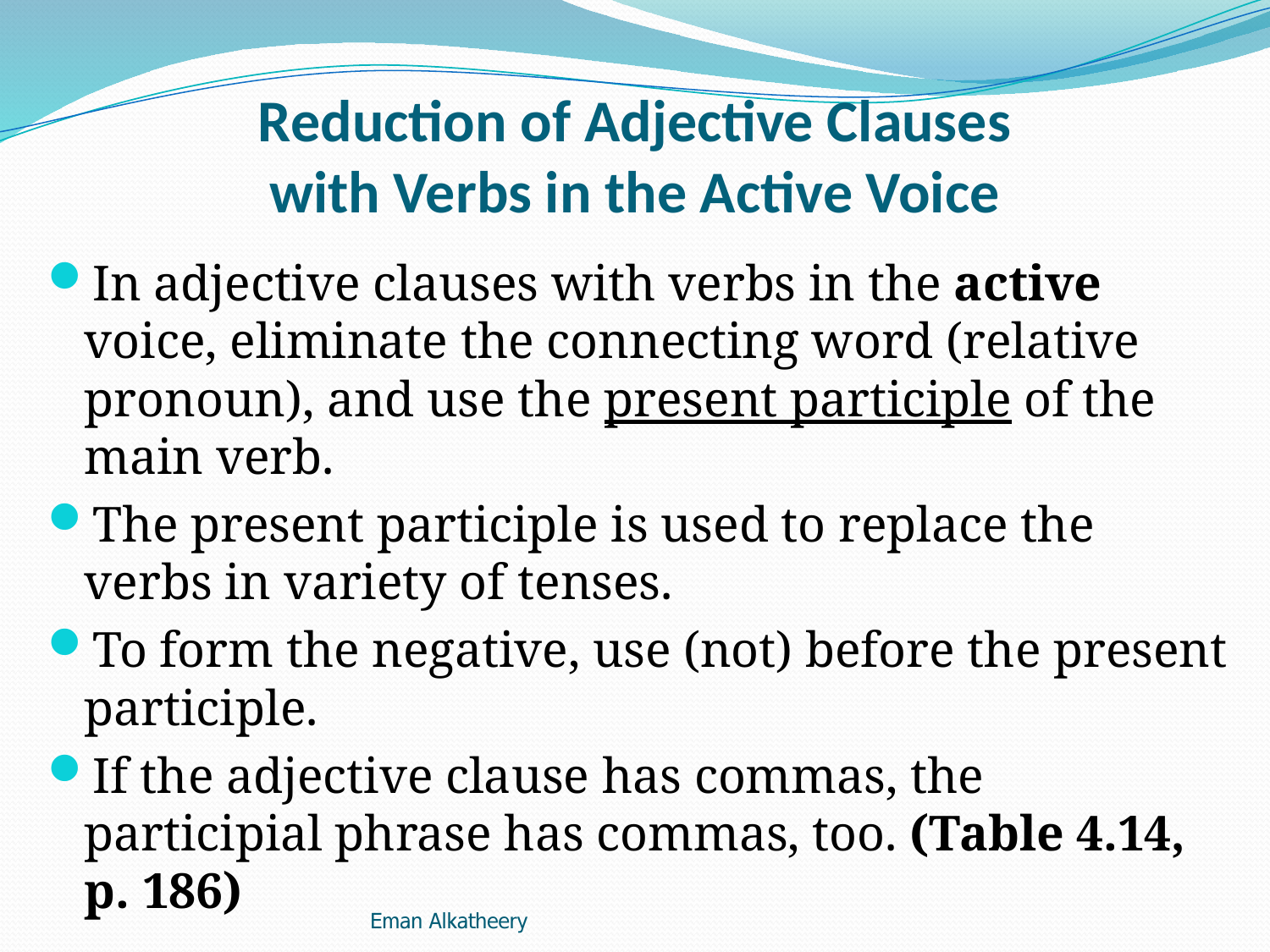

# Reduction of Adjective Clauses with Verbs in the Active Voice
In adjective clauses with verbs in the active voice, eliminate the connecting word (relative pronoun), and use the present participle of the main verb.
The present participle is used to replace the verbs in variety of tenses.
To form the negative, use (not) before the present participle.
If the adjective clause has commas, the participial phrase has commas, too. (Table 4.14, p. 186)
Eman Alkatheery